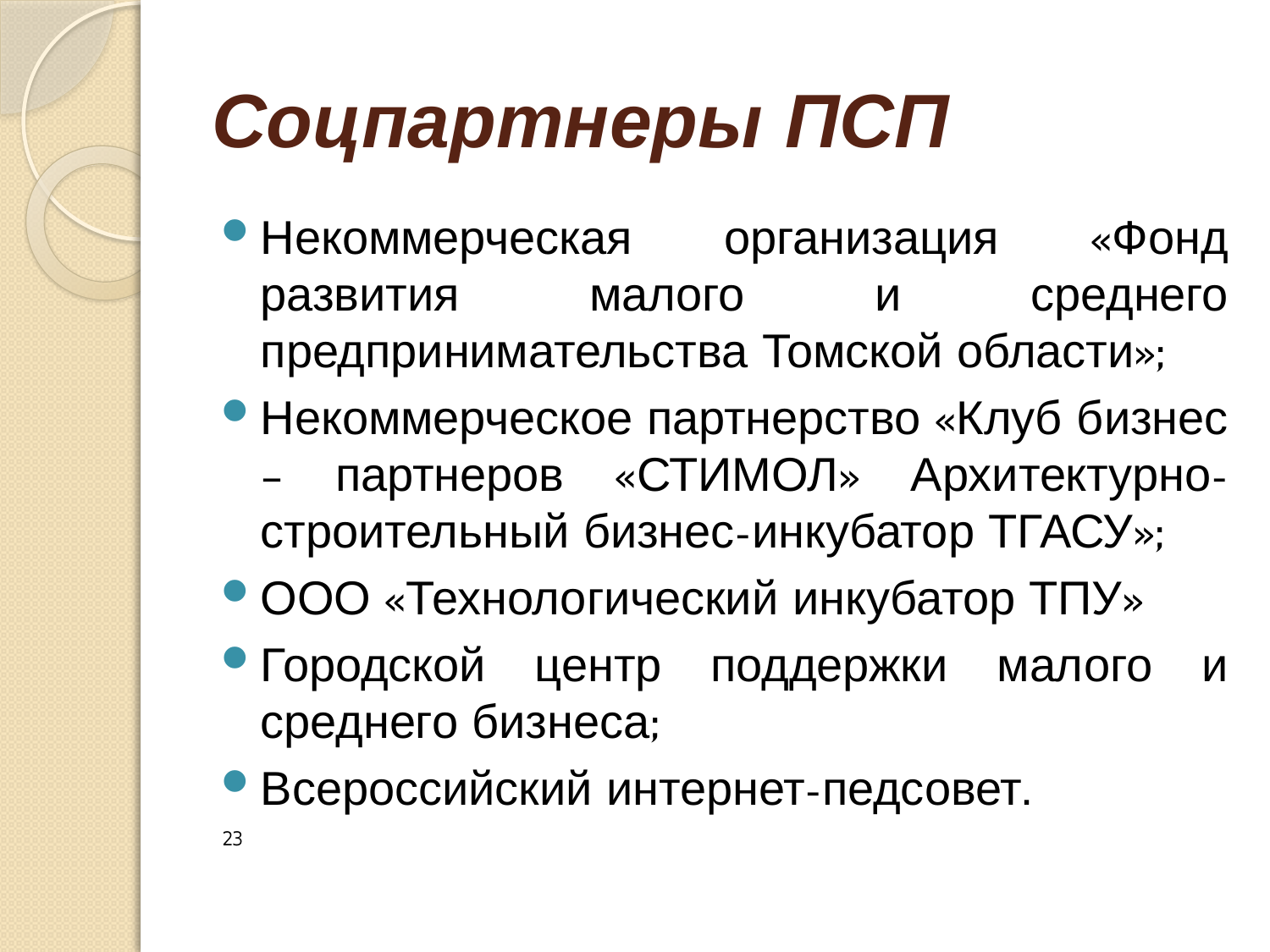

# Соцпартнеры ПСП
Некоммерческая организация «Фонд развития малого и среднего предпринимательства Томской области»;
Некоммерческое партнерство «Клуб бизнес – партнеров «СТИМОЛ» Архитектурно-строительный бизнес-инкубатор ТГАСУ»;
ООО «Технологический инкубатор ТПУ»
Городской центр поддержки малого и среднего бизнеса;
Всероссийский интернет-педсовет.
23